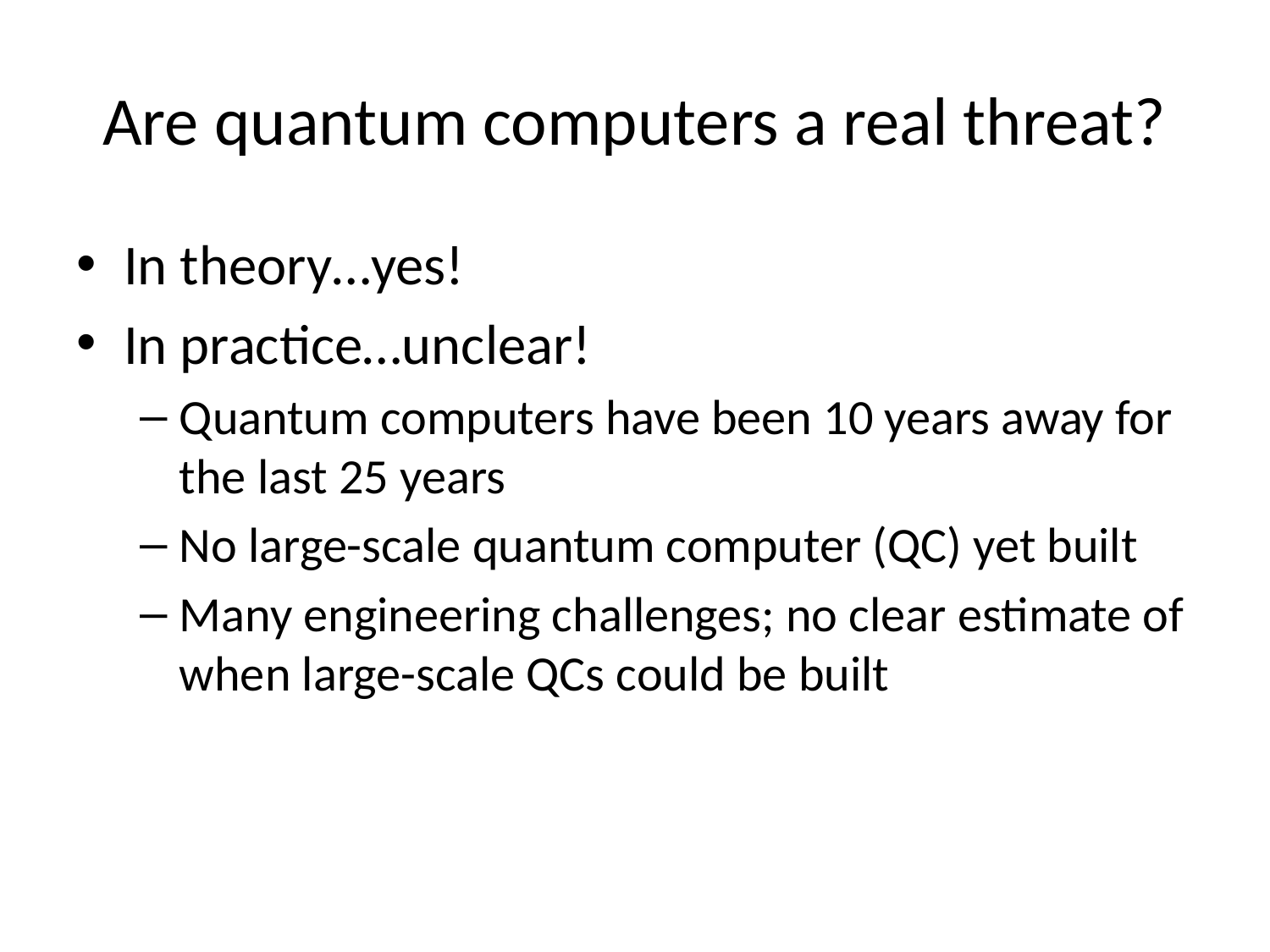

# Are quantum computers a real threat?
In theory…yes!
In practice…unclear!
Quantum computers have been 10 years away for the last 25 years
No large-scale quantum computer (QC) yet built
Many engineering challenges; no clear estimate of when large-scale QCs could be built